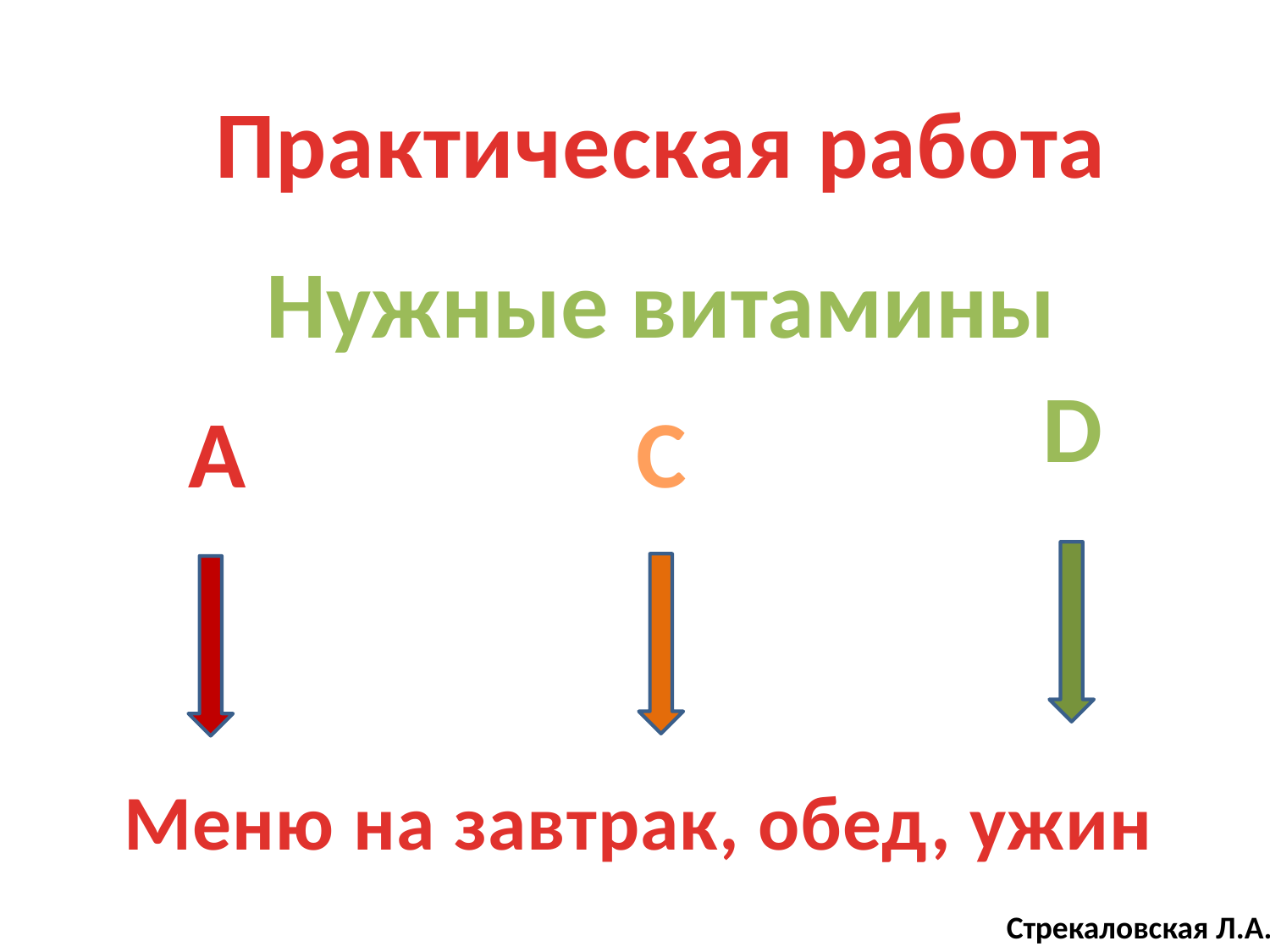

Практическая работа
Нужные витамины
D
А
С

Меню на завтрак, обед, ужин
Стрекаловская Л.А.